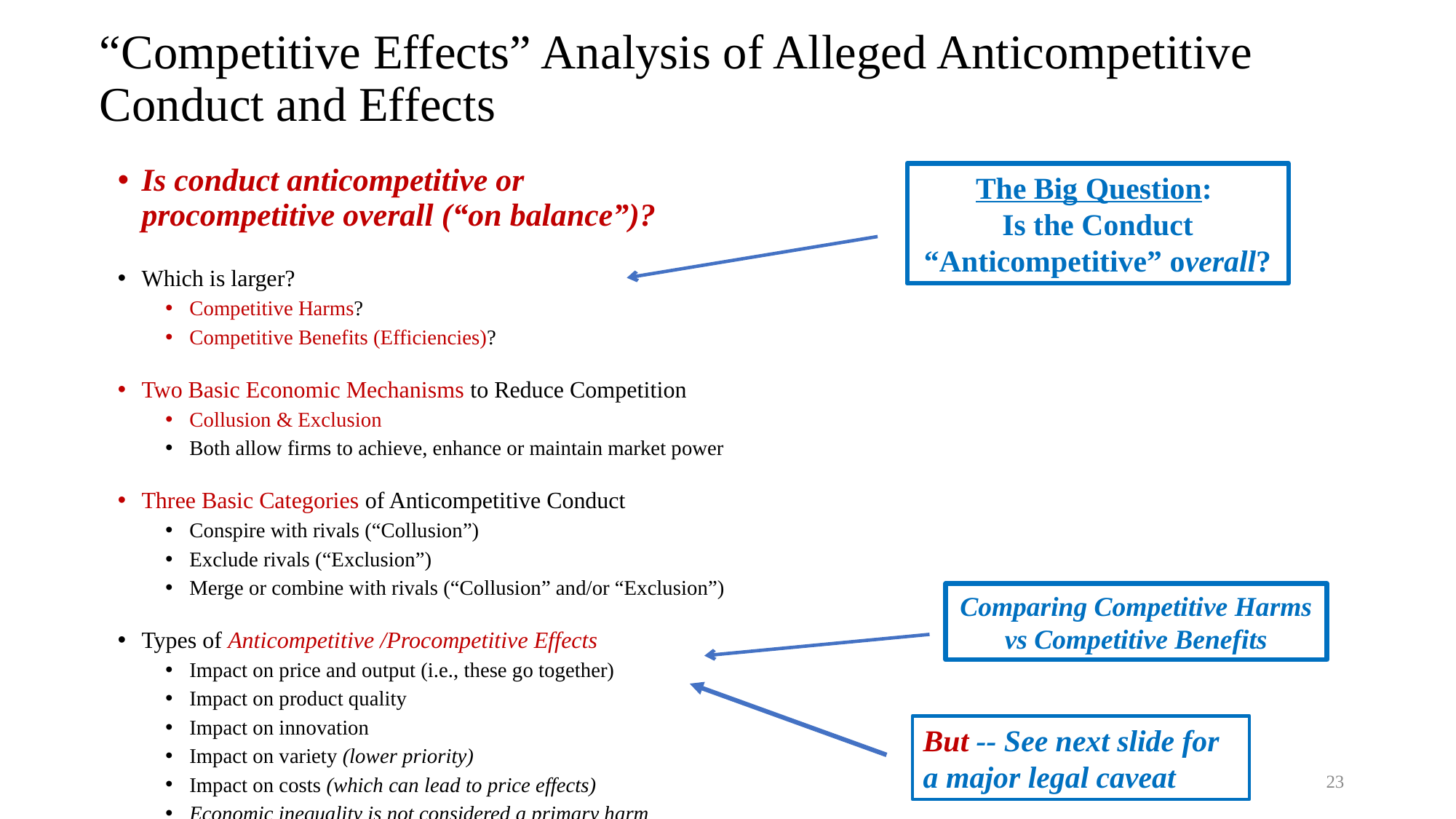

# “Competitive Effects” Analysis of Alleged Anticompetitive Conduct and Effects
Is conduct anticompetitive or
procompetitive overall (“on balance”)?
Which is larger?
Competitive Harms?
Competitive Benefits (Efficiencies)?
Two Basic Economic Mechanisms to Reduce Competition
Collusion & Exclusion
Both allow firms to achieve, enhance or maintain market power
Three Basic Categories of Anticompetitive Conduct
Conspire with rivals (“Collusion”)
Exclude rivals (“Exclusion”)
Merge or combine with rivals (“Collusion” and/or “Exclusion”)
Types of Anticompetitive /Procompetitive Effects
Impact on price and output (i.e., these go together)
Impact on product quality
Impact on innovation
Impact on variety (lower priority)
Impact on costs (which can lead to price effects)
Economic inequality is not considered a primary harm

The Big Question:
Is the Conduct “Anticompetitive” overall?
Comparing Competitive Harms vs Competitive Benefits
But -- See next slide for a major legal caveat
23